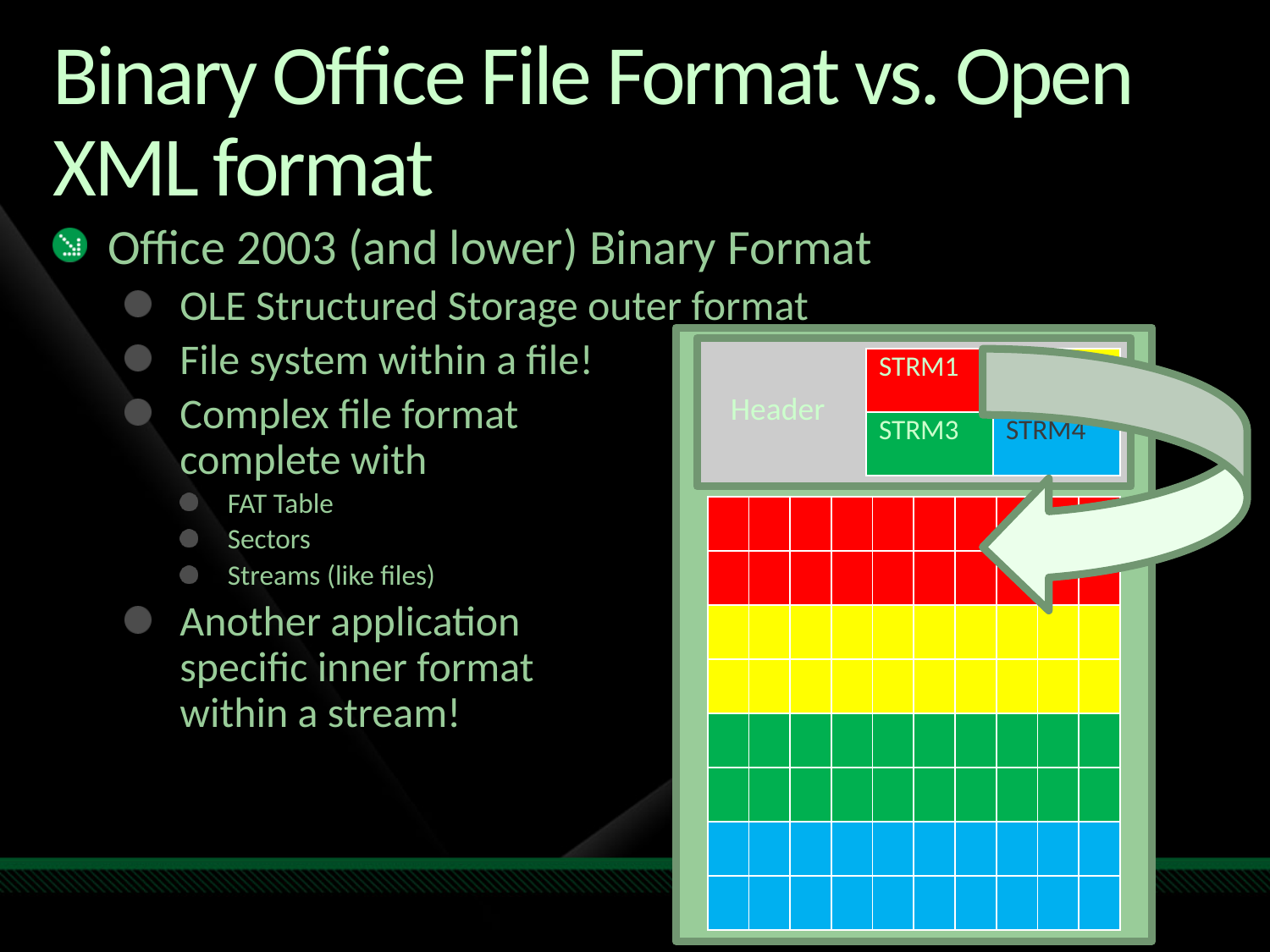

# Binary Office File Format vs. Open XML format
Office 2003 (and lower) Binary Format
OLE Structured Storage outer format
File system within a file!
Complex file format
complete with
FAT Table
Sectors
Streams (like files)
Another application
specific inner format
within a stream!

| STRM1 | STRM2 |
| --- | --- |
| STRM3 | STRM4 |

Header
|  |  |  |  |  |  |  |  |  |  |
| --- | --- | --- | --- | --- | --- | --- | --- | --- | --- |
|  |  |  |  |  |  |  |  |  |  |
|  |  |  |  |  |  |  |  |  |  |
|  |  |  |  |  |  |  |  |  |  |
|  |  |  |  |  |  |  |  |  |  |
|  |  |  |  |  |  |  |  |  |  |
|  |  |  |  |  |  |  |  |  |  |
|  |  |  |  |  |  |  |  |  |  |